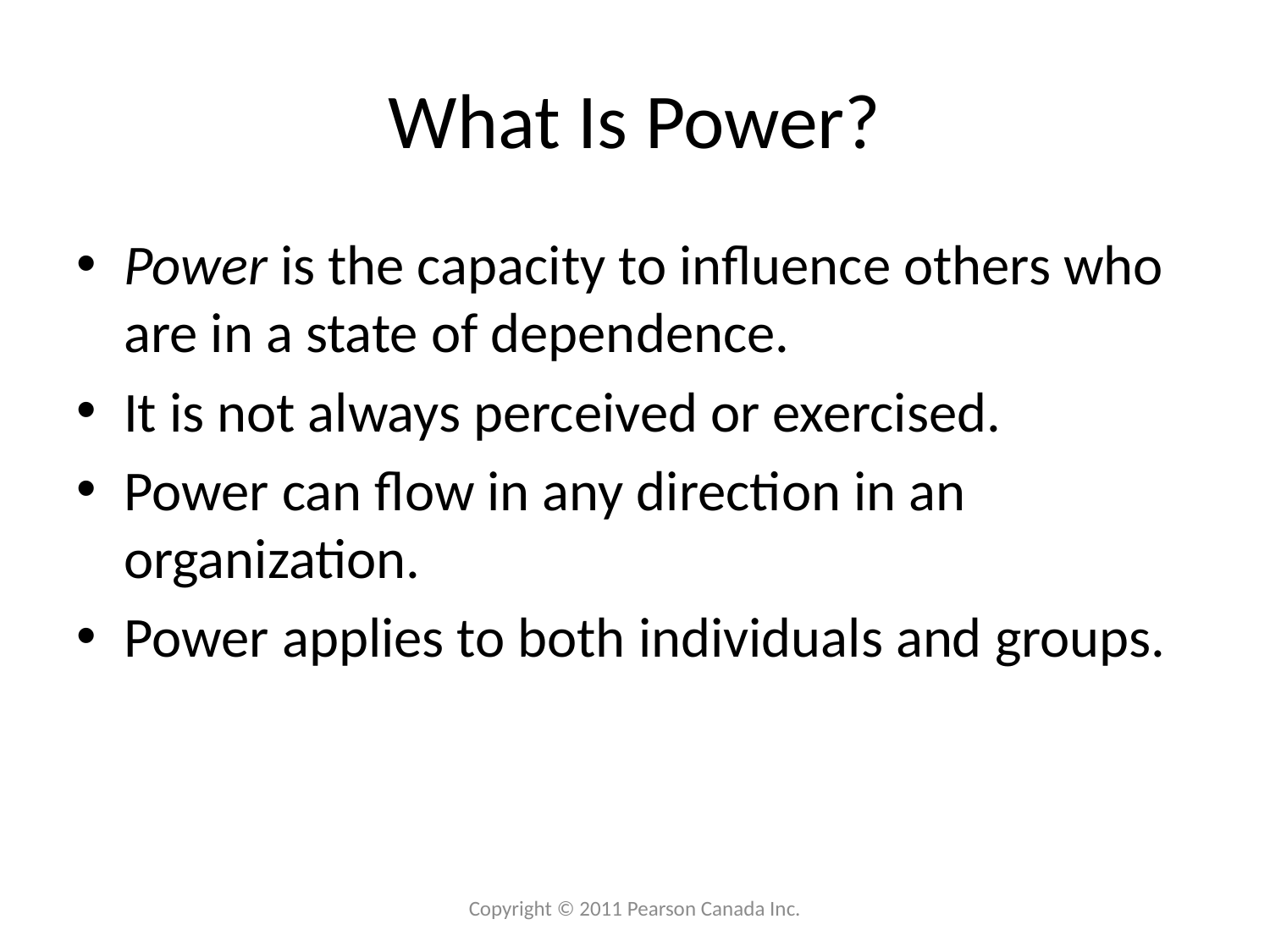

# What Is Power?
Power is the capacity to influence others who are in a state of dependence.
It is not always perceived or exercised.
Power can flow in any direction in an organization.
Power applies to both individuals and groups.
Copyright © 2011 Pearson Canada Inc.